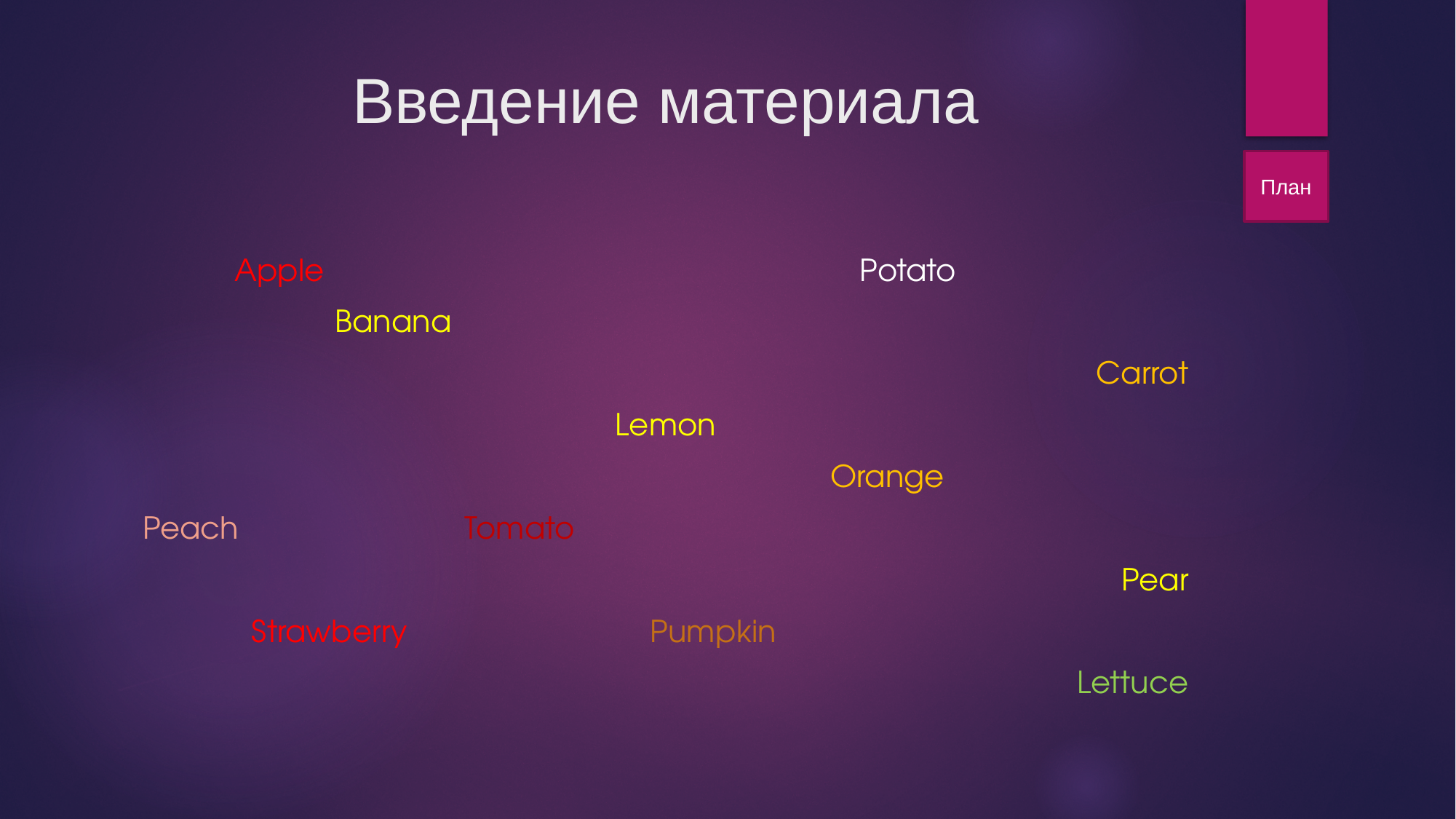

# Введение материала
План
           Apple                                                                Potato
                       Banana
Carrot
Lemon
                                                     Orange
Peach                           Tomato
Pear
             Strawberry                             Pumpkin
Lettuce